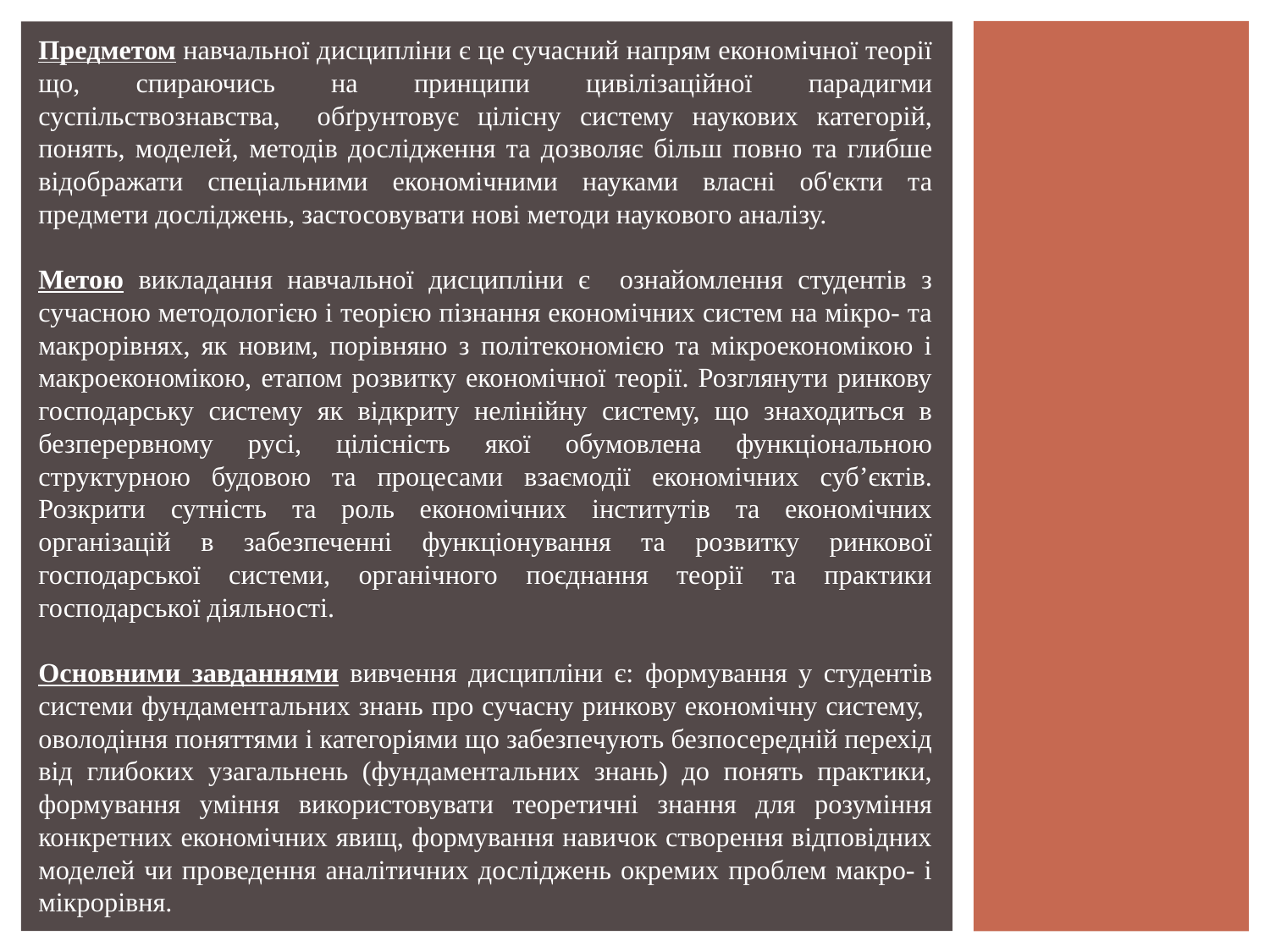

Предметом навчальної дисципліни є це сучасний напрям економічної теорії що, спираючись на принципи цивілізаційної парадигми суспільствознавства,  обґрунтовує цілісну систему наукових категорій, понять, моделей, методів дослідження та дозволяє більш повно та глибше відображати спеціальними економічними науками власні об'єкти та предмети досліджень, застосовувати нові методи наукового аналізу.
Метою викладання навчальної дисципліни є  ознайомлення студентів з сучасною методологією і теорією пізнання економічних систем на мікро- та макрорівнях, як новим, порівняно з політекономією та мікроекономікою і макроекономікою, етапом розвитку економічної теорії. Розглянути ринкову господарську систему як відкриту нелінійну систему, що знаходиться в безперервному русі, цілісність якої обумовлена функціональною структурною будовою та процесами взаємодії економічних суб’єктів. Розкрити сутність та роль економічних інститутів та економічних організацій в забезпеченні функціонування та розвитку ринкової господарської системи, органічного поєднання теорії та практики господарської діяльності.
Основними завданнями вивчення дисципліни є: формування у студентів системи фундаментальних знань про сучасну ринкову економічну систему,  оволодіння поняттями і категоріями що забезпечують безпосередній перехід від глибоких узагальнень (фундаментальних знань) до понять практики, формування уміння використовувати теоретичні знання для розуміння конкретних економічних явищ, формування навичок створення відповідних моделей чи проведення аналітичних досліджень окремих проблем макро- і мікрорівня.